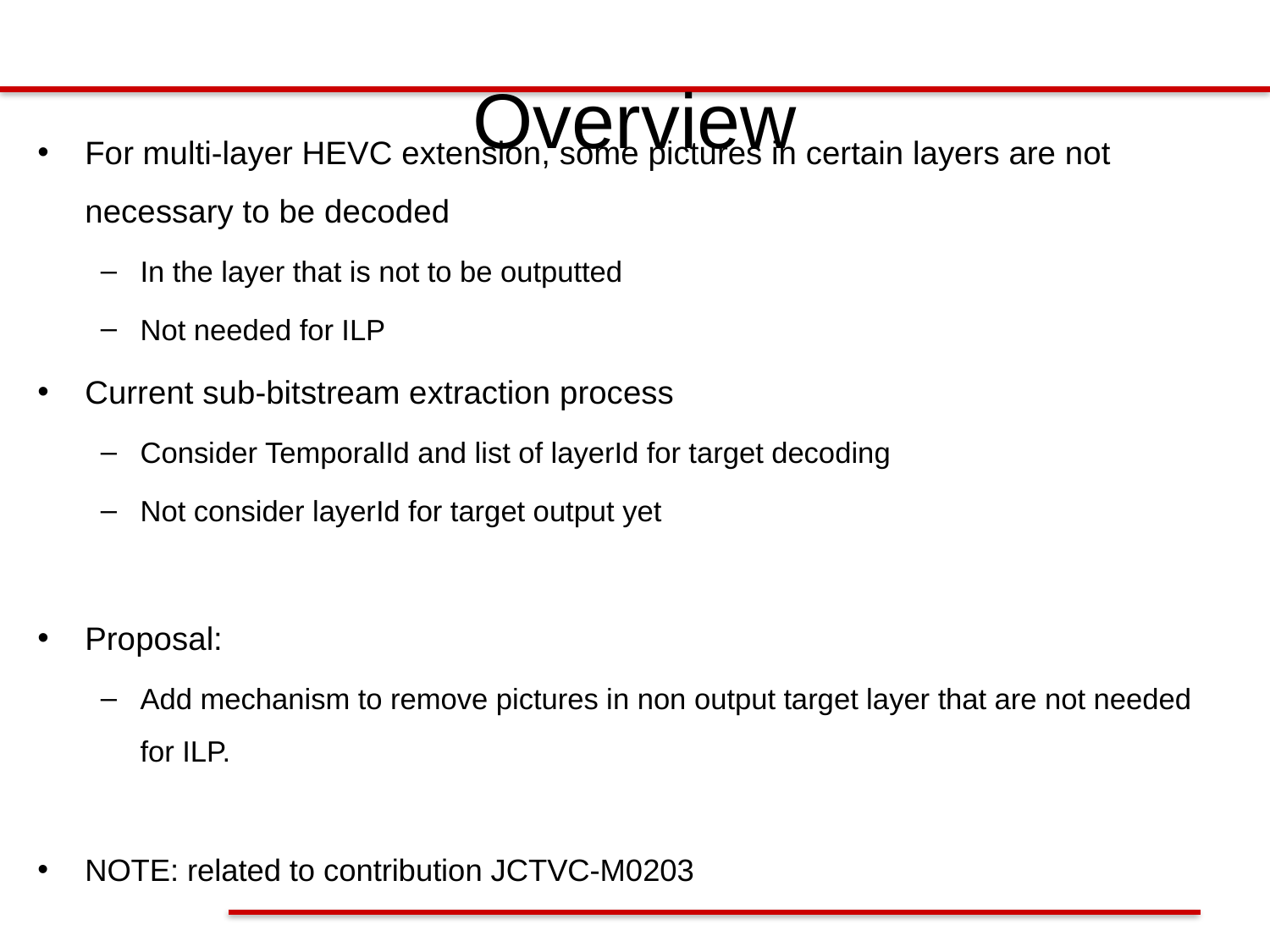

# Overview
For multi-layer HEVC extension, some pictures in certain layers are not necessary to be decoded
In the layer that is not to be outputted
Not needed for ILP
Current sub-bitstream extraction process
Consider TemporalId and list of layerId for target decoding
Not consider layerId for target output yet

Proposal:
Add mechanism to remove pictures in non output target layer that are not needed for ILP.

NOTE: related to contribution JCTVC-M0203